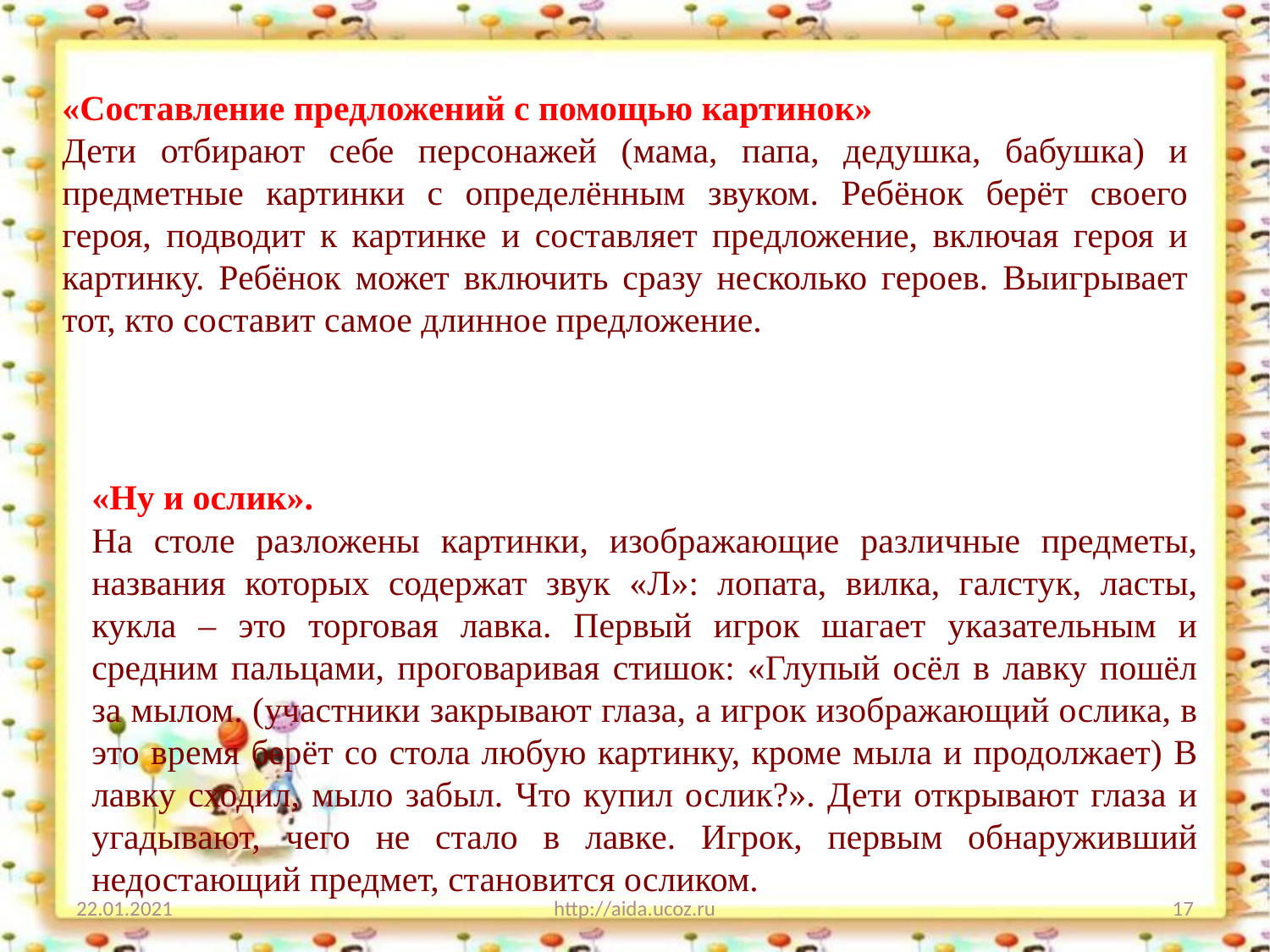

«Составление предложений с помощью картинок»
Дети отбирают себе персонажей (мама, папа, дедушка, бабушка) и предметные картинки с определённым звуком. Ребёнок берёт своего героя, подводит к картинке и составляет предложение, включая героя и картинку. Ребёнок может включить сразу несколько героев. Выигрывает тот, кто составит самое длинное предложение.

«Ну и ослик».
На столе разложены картинки, изображающие различные предметы, названия которых содержат звук «Л»: лопата, вилка, галстук, ласты, кукла – это торговая лавка. Первый игрок шагает указательным и средним пальцами, проговаривая стишок: «Глупый осёл в лавку пошёл за мылом. (участники закрывают глаза, а игрок изображающий ослика, в это время берёт со стола любую картинку, кроме мыла и продолжает) В лавку сходил, мыло забыл. Что купил ослик?». Дети открывают глаза и угадывают, чего не стало в лавке. Игрок, первым обнаруживший недостающий предмет, становится осликом.
22.01.2021
http://aida.ucoz.ru
17